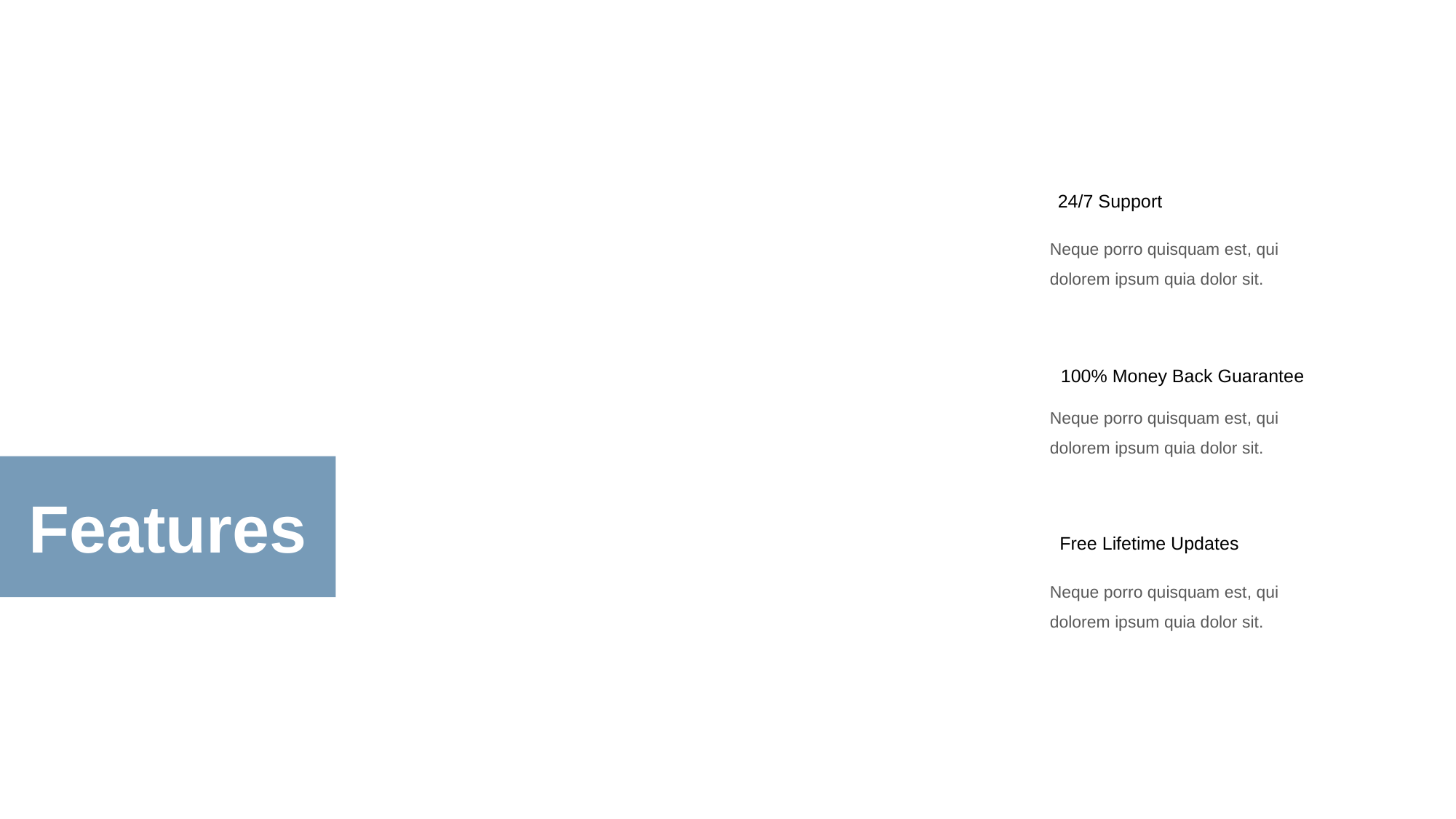

24/7 Support
Neque porro quisquam est, qui dolorem ipsum quia dolor sit.
100% Money Back Guarantee
Neque porro quisquam est, qui dolorem ipsum quia dolor sit.

Features
Free Lifetime Updates
Neque porro quisquam est, qui dolorem ipsum quia dolor sit.